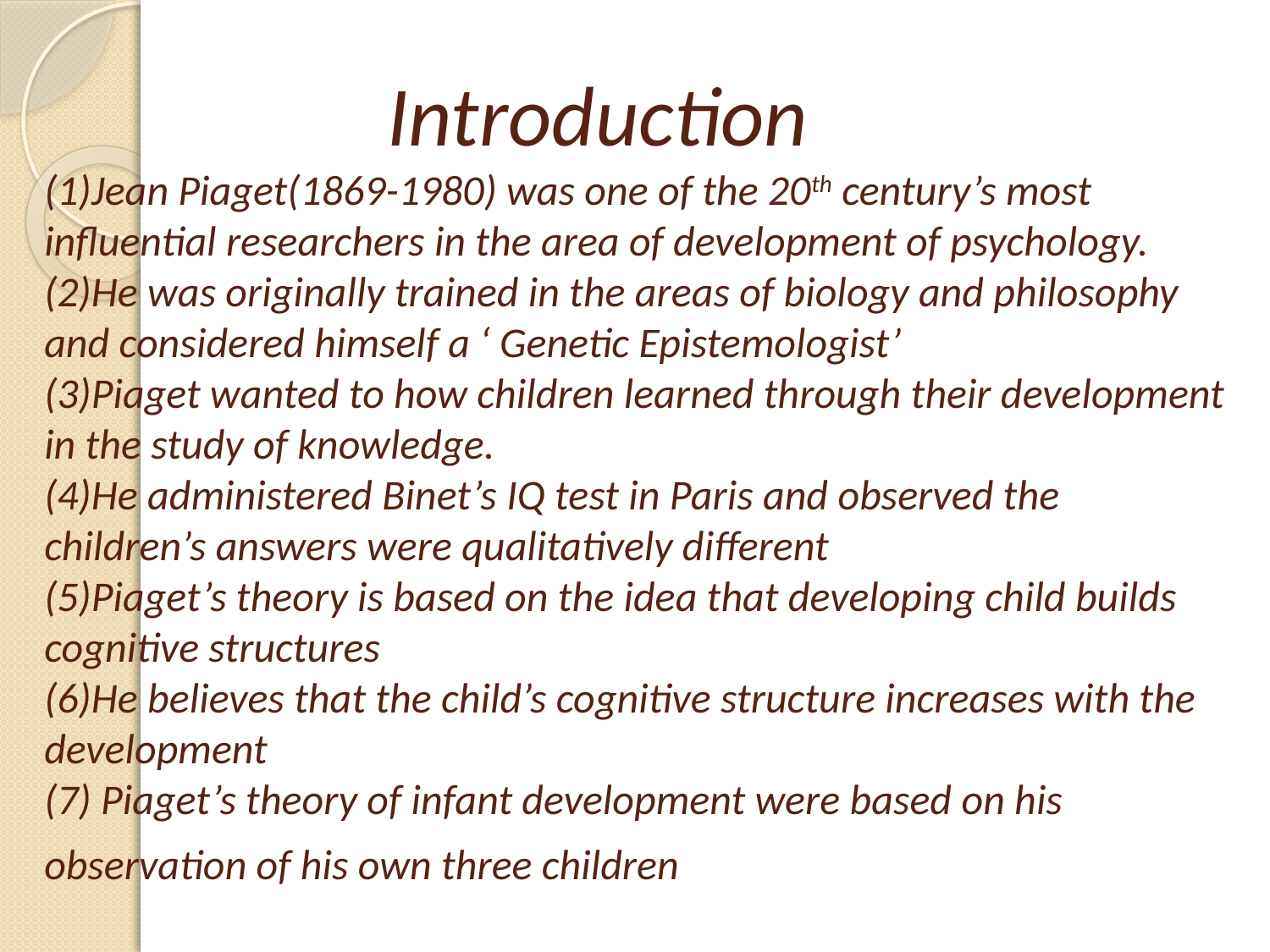

# Introduction (1)Jean Piaget(1869-1980) was one of the 20th century’s most influential researchers in the area of development of psychology. (2)He was originally trained in the areas of biology and philosophy and considered himself a ‘ Genetic Epistemologist’ (3)Piaget wanted to how children learned through their development in the study of knowledge. (4)He administered Binet’s IQ test in Paris and observed the children’s answers were qualitatively different (5)Piaget’s theory is based on the idea that developing child builds cognitive structures (6)He believes that the child’s cognitive structure increases with the development (7) Piaget’s theory of infant development were based on his observation of his own three children